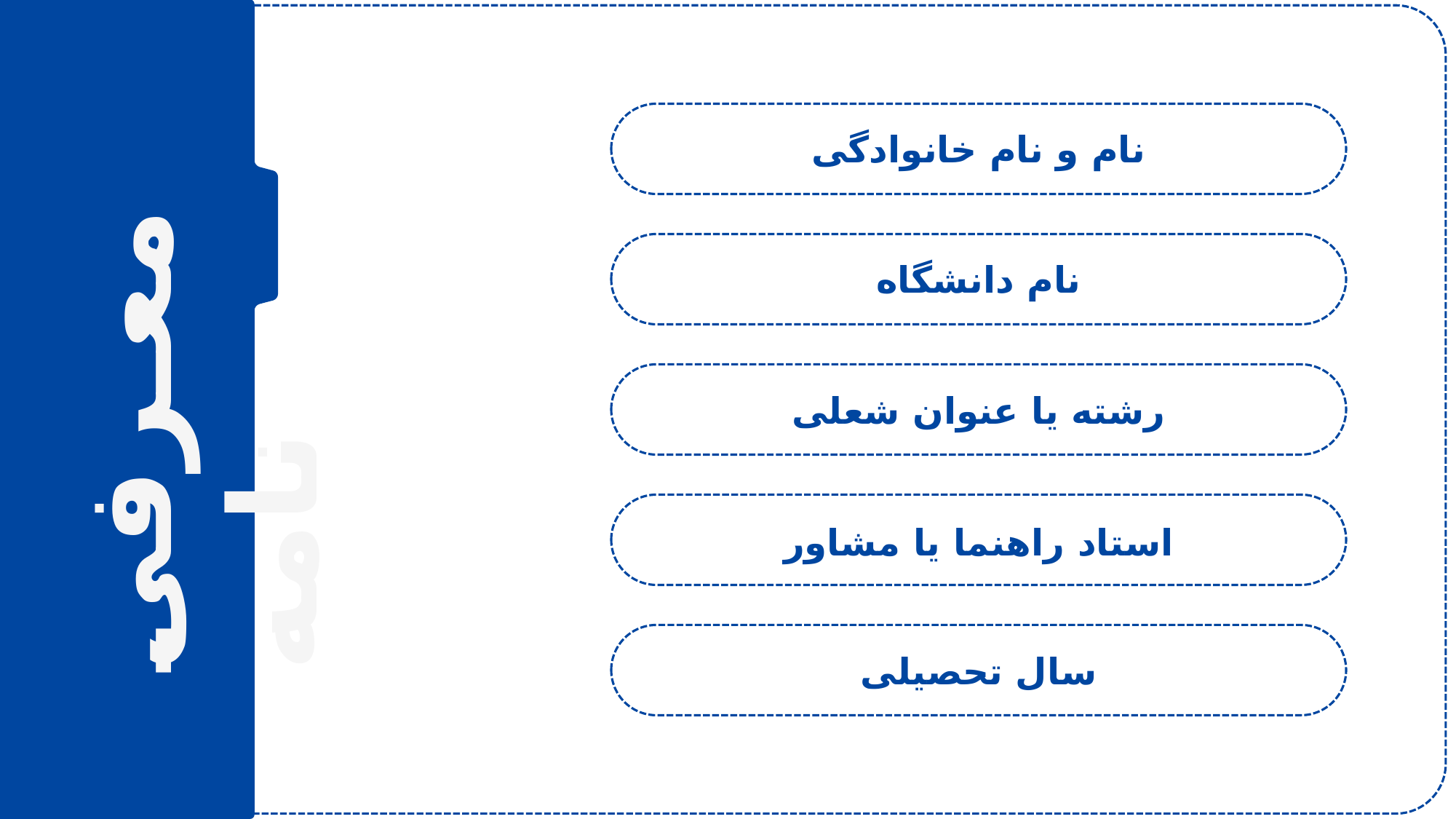

نام و نام خانوادگی

نام دانشگاه
معـرفی نامه

رشته یا عنوان شعلی

استاد راهنما یا مشاور

سال تحصیلی